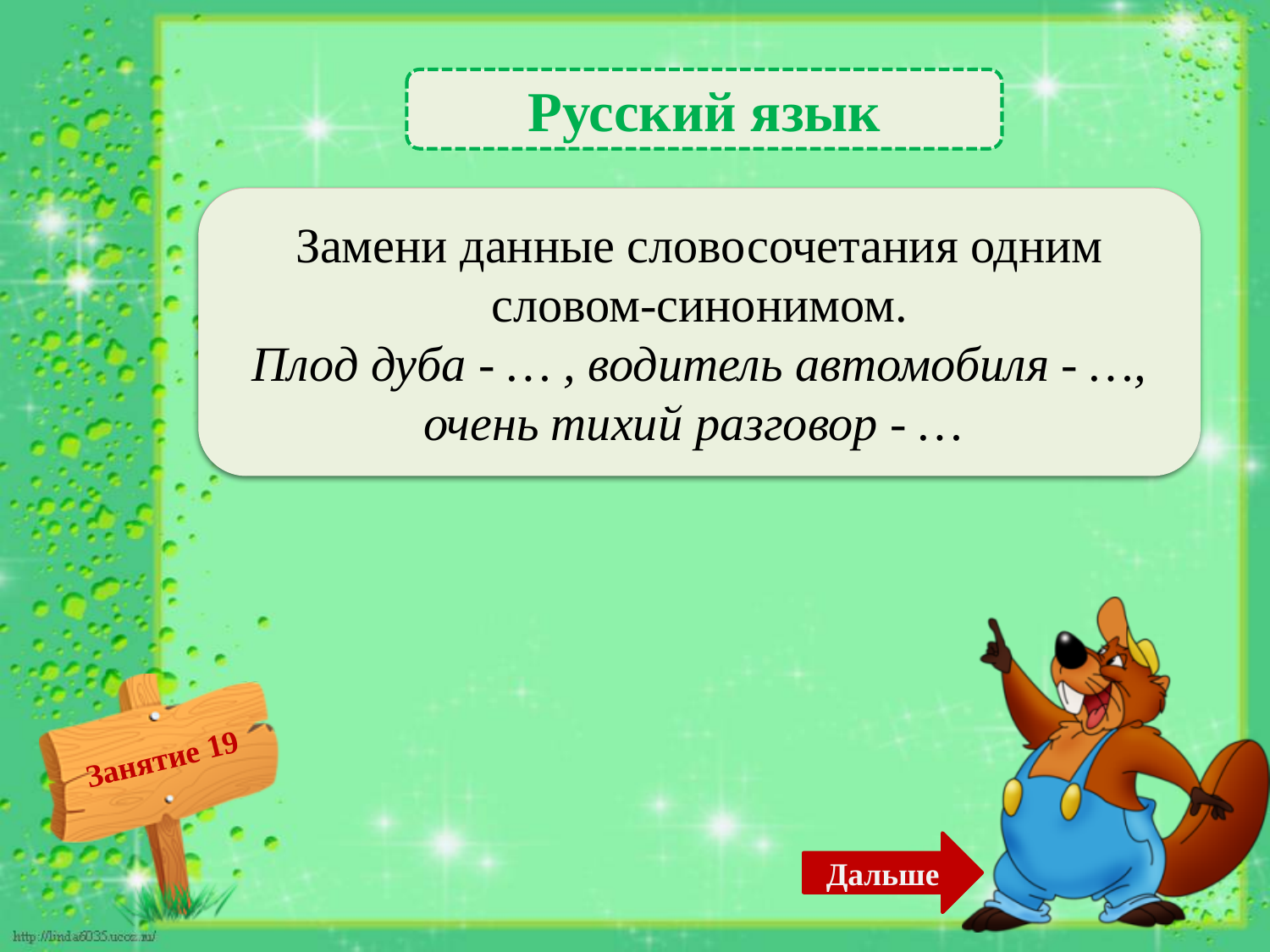

Русский язык
 Жёлудь, шофёр, шёпот – 3б.
Замени данные словосочетания одним словом-синонимом.
Плод дуба - … , водитель автомобиля - …, очень тихий разговор - …

Дальше